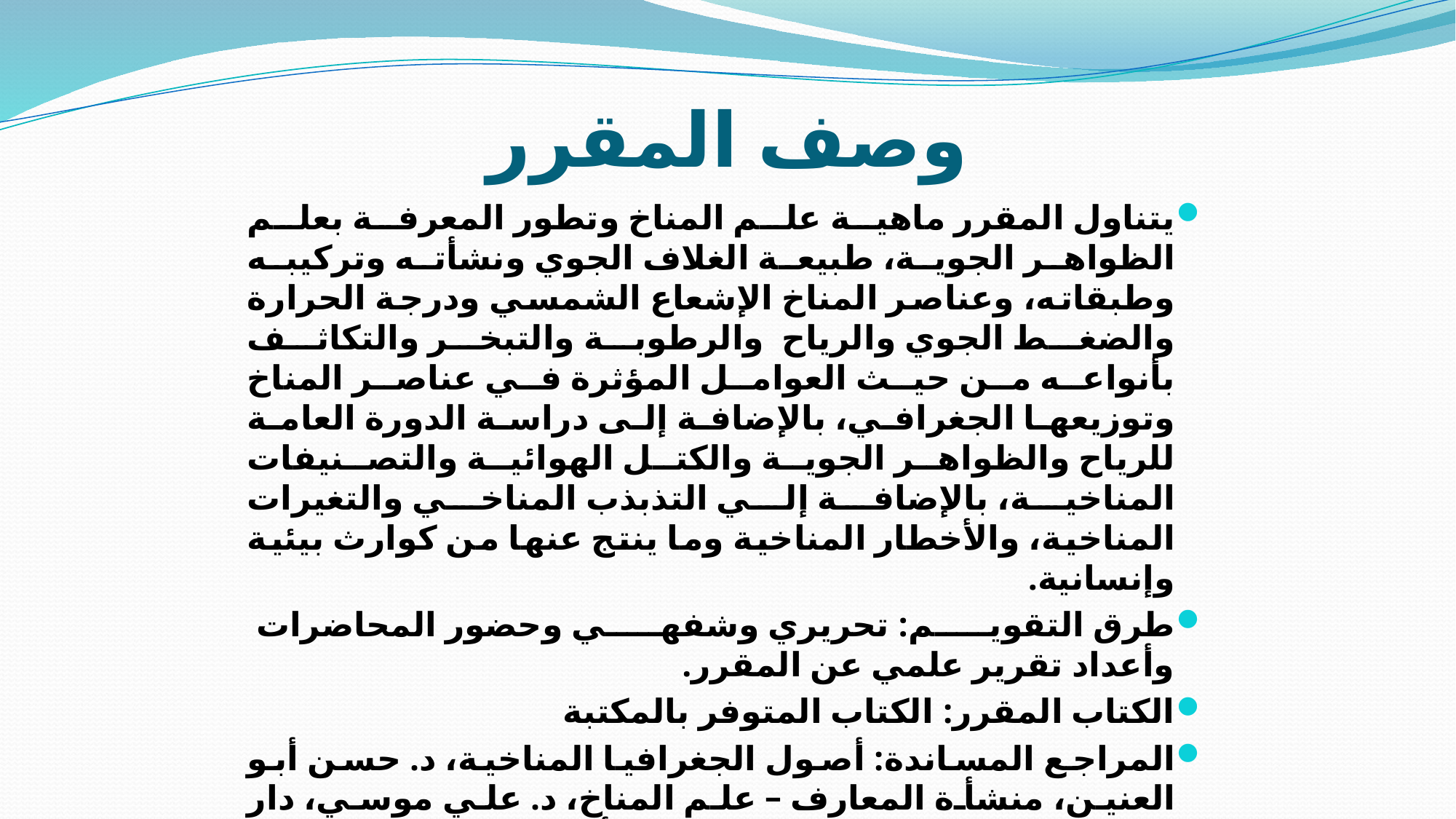

# وصف المقرر
يتناول المقرر ماهية علم المناخ وتطور المعرفة بعلم الظواهر الجوية، طبيعة الغلاف الجوي ونشأته وتركيبه وطبقاته، وعناصر المناخ الإشعاع الشمسي ودرجة الحرارة والضغط الجوي والرياح  والرطوبة والتبخر والتكاثف بأنواعه من حيث العوامل المؤثرة في عناصر المناخ وتوزيعها الجغرافي، بالإضافة إلى دراسة الدورة العامة للرياح والظواهر الجوية والكتل الهوائية والتصنيفات المناخية، بالإضافة إلي التذبذب المناخي والتغيرات المناخية، والأخطار المناخية وما ينتج عنها من كوارث بيئية وإنسانية.
طرق التقويم: تحريري وشفهي وحضور المحاضرات  وأعداد تقرير علمي عن المقرر.
الكتاب المقرر: الكتاب المتوفر بالمكتبة
المراجع المساندة: أصول الجغرافيا المناخية، د. حسن أبو العنين، منشأة المعارف – علم المناخ، د. علي موسي، دار الفكر- الجغرافيا المناخية، د. فتحي أبو راضي، دار المعرفة الجامعية.
درجات التقويم:  20% اختبار أول- 20% اختبار ثان- 10% حضور- 10% التقرير العلمي- 40% الاختبار النهائي.